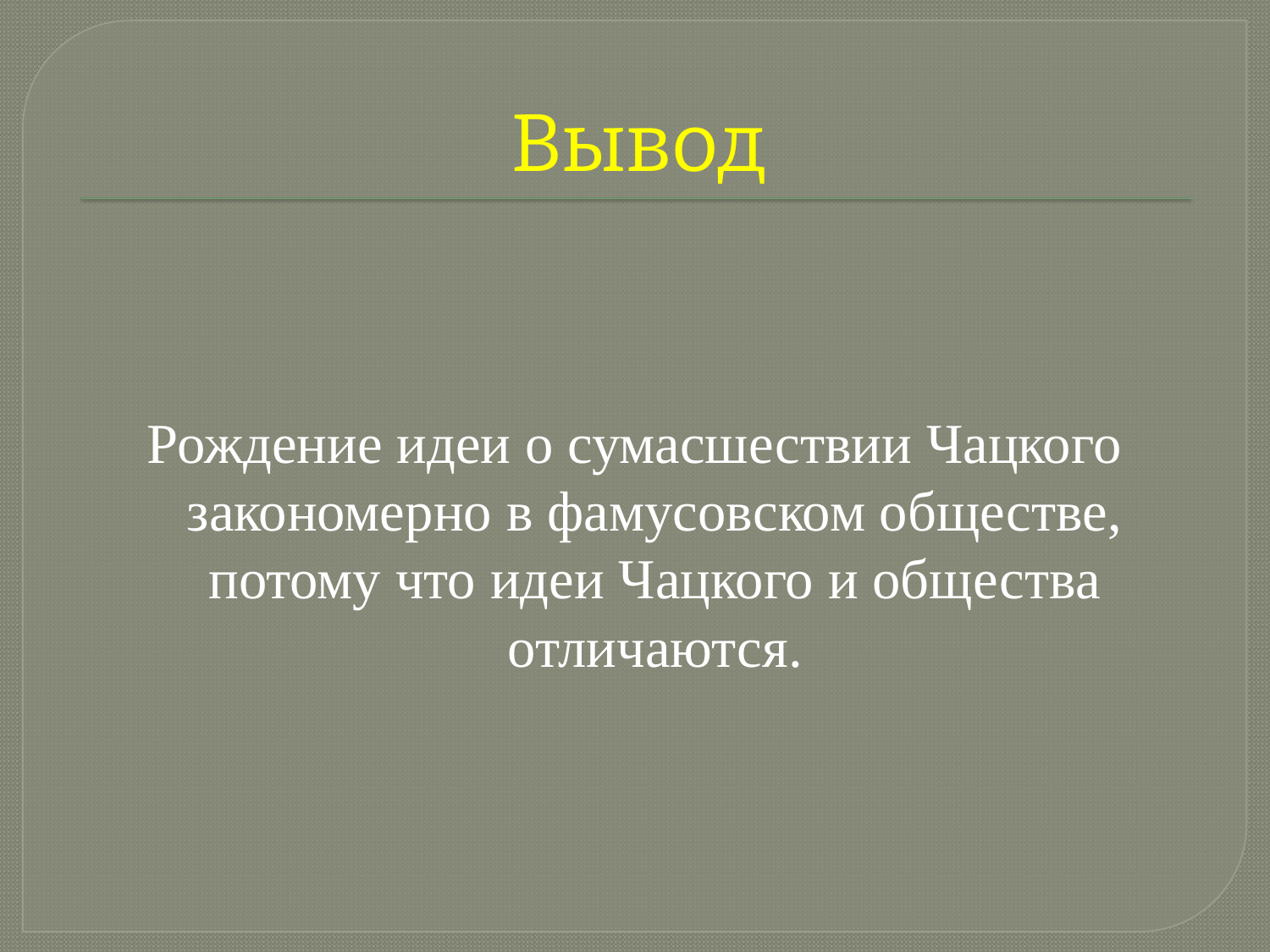

# Вывод
Рождение идеи о сумасшествии Чацкого закономерно в фамусовском обществе, потому что идеи Чацкого и общества отличаются.